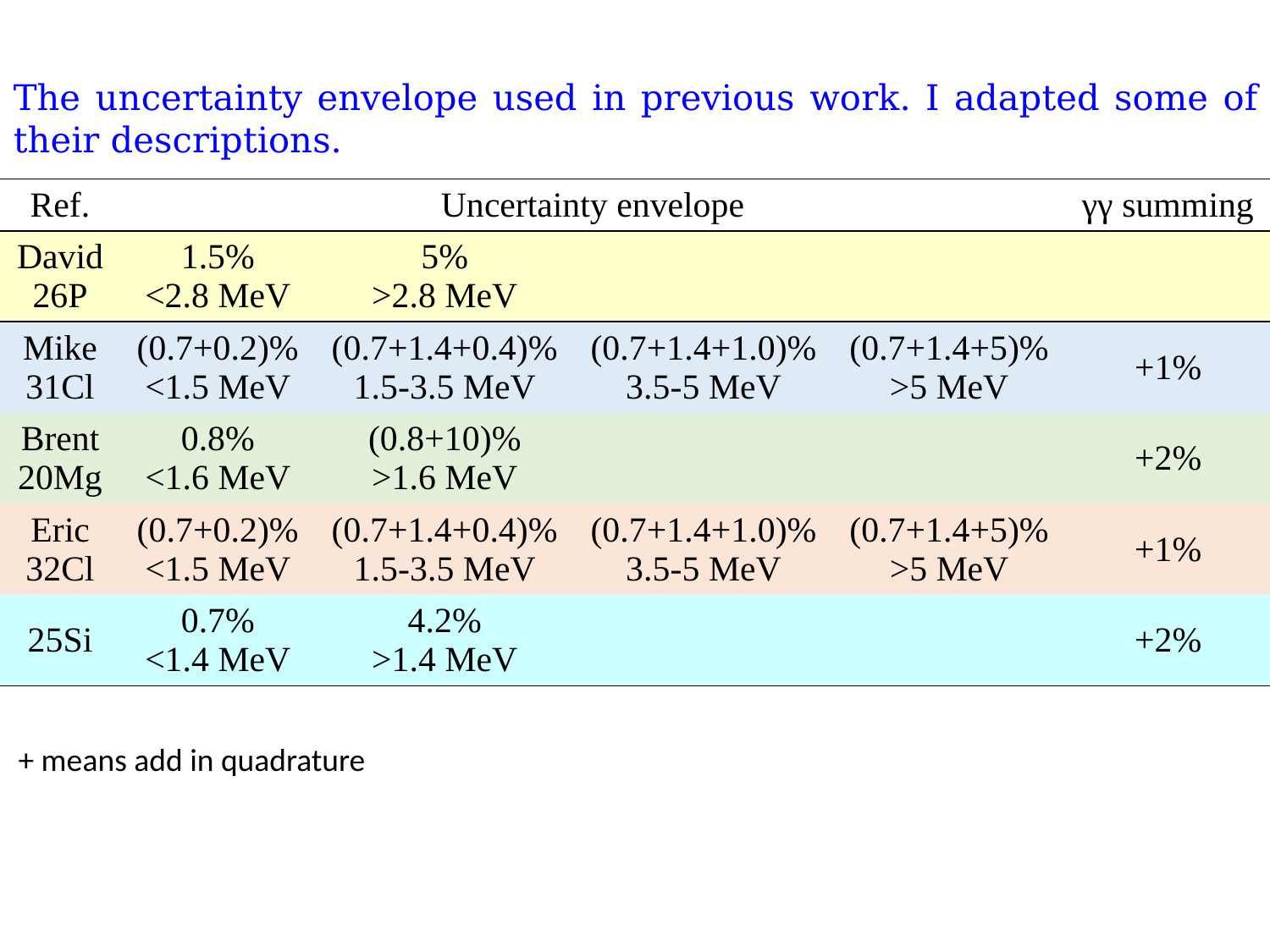

The uncertainty envelope used in previous work. I adapted some of their descriptions.
| Ref. | Uncertainty envelope |  |  |  | γγ summing |
| --- | --- | --- | --- | --- | --- |
| David 26P | 1.5% <2.8 MeV | 5% >2.8 MeV |  |  |  |
| Mike 31Cl | (0.7+0.2)% <1.5 MeV | (0.7+1.4+0.4)% 1.5-3.5 MeV | (0.7+1.4+1.0)% 3.5-5 MeV | (0.7+1.4+5)% >5 MeV | +1% |
| Brent 20Mg | 0.8% <1.6 MeV | (0.8+10)% >1.6 MeV |  |  | +2% |
| Eric 32Cl | (0.7+0.2)% <1.5 MeV | (0.7+1.4+0.4)% 1.5-3.5 MeV | (0.7+1.4+1.0)% 3.5-5 MeV | (0.7+1.4+5)% >5 MeV | +1% |
| 25Si | 0.7% <1.4 MeV | 4.2% >1.4 MeV |  |  | +2% |
+ means add in quadrature